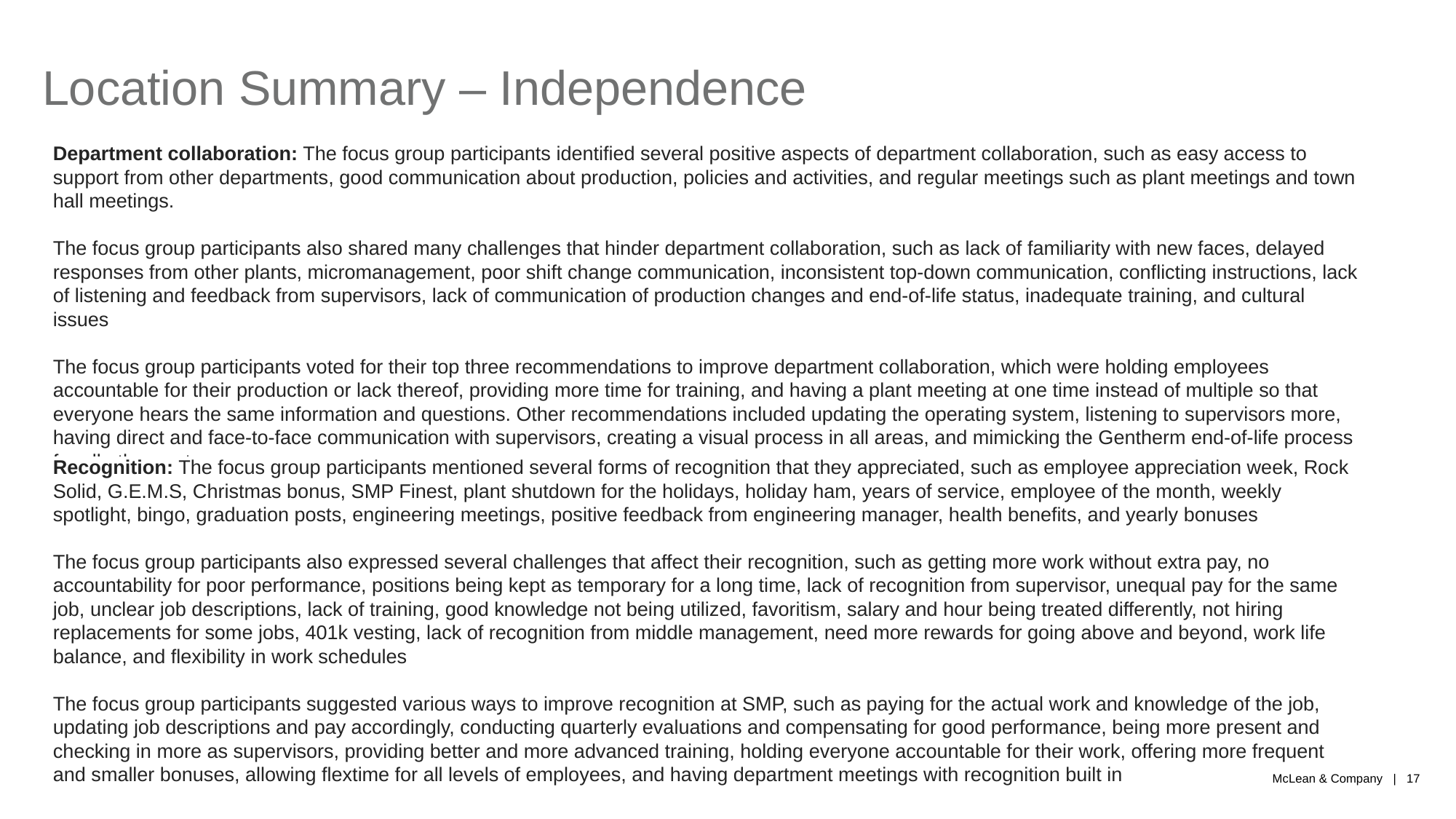

# Location Summary – Independence
Department collaboration: The focus group participants identified several positive aspects of department collaboration, such as easy access to support from other departments, good communication about production, policies and activities, and regular meetings such as plant meetings and town hall meetings.

The focus group participants also shared many challenges that hinder department collaboration, such as lack of familiarity with new faces, delayed responses from other plants, micromanagement, poor shift change communication, inconsistent top-down communication, conflicting instructions, lack of listening and feedback from supervisors, lack of communication of production changes and end-of-life status, inadequate training, and cultural issues

The focus group participants voted for their top three recommendations to improve department collaboration, which were holding employees accountable for their production or lack thereof, providing more time for training, and having a plant meeting at one time instead of multiple so that everyone hears the same information and questions. Other recommendations included updating the operating system, listening to supervisors more, having direct and face-to-face communication with supervisors, creating a visual process in all areas, and mimicking the Gentherm end-of-life process for all other parts
Recognition: The focus group participants mentioned several forms of recognition that they appreciated, such as employee appreciation week, Rock Solid, G.E.M.S, Christmas bonus, SMP Finest, plant shutdown for the holidays, holiday ham, years of service, employee of the month, weekly spotlight, bingo, graduation posts, engineering meetings, positive feedback from engineering manager, health benefits, and yearly bonuses

The focus group participants also expressed several challenges that affect their recognition, such as getting more work without extra pay, no accountability for poor performance, positions being kept as temporary for a long time, lack of recognition from supervisor, unequal pay for the same job, unclear job descriptions, lack of training, good knowledge not being utilized, favoritism, salary and hour being treated differently, not hiring replacements for some jobs, 401k vesting, lack of recognition from middle management, need more rewards for going above and beyond, work life balance, and flexibility in work schedules

The focus group participants suggested various ways to improve recognition at SMP, such as paying for the actual work and knowledge of the job, updating job descriptions and pay accordingly, conducting quarterly evaluations and compensating for good performance, being more present and checking in more as supervisors, providing better and more advanced training, holding everyone accountable for their work, offering more frequent and smaller bonuses, allowing flextime for all levels of employees, and having department meetings with recognition built in